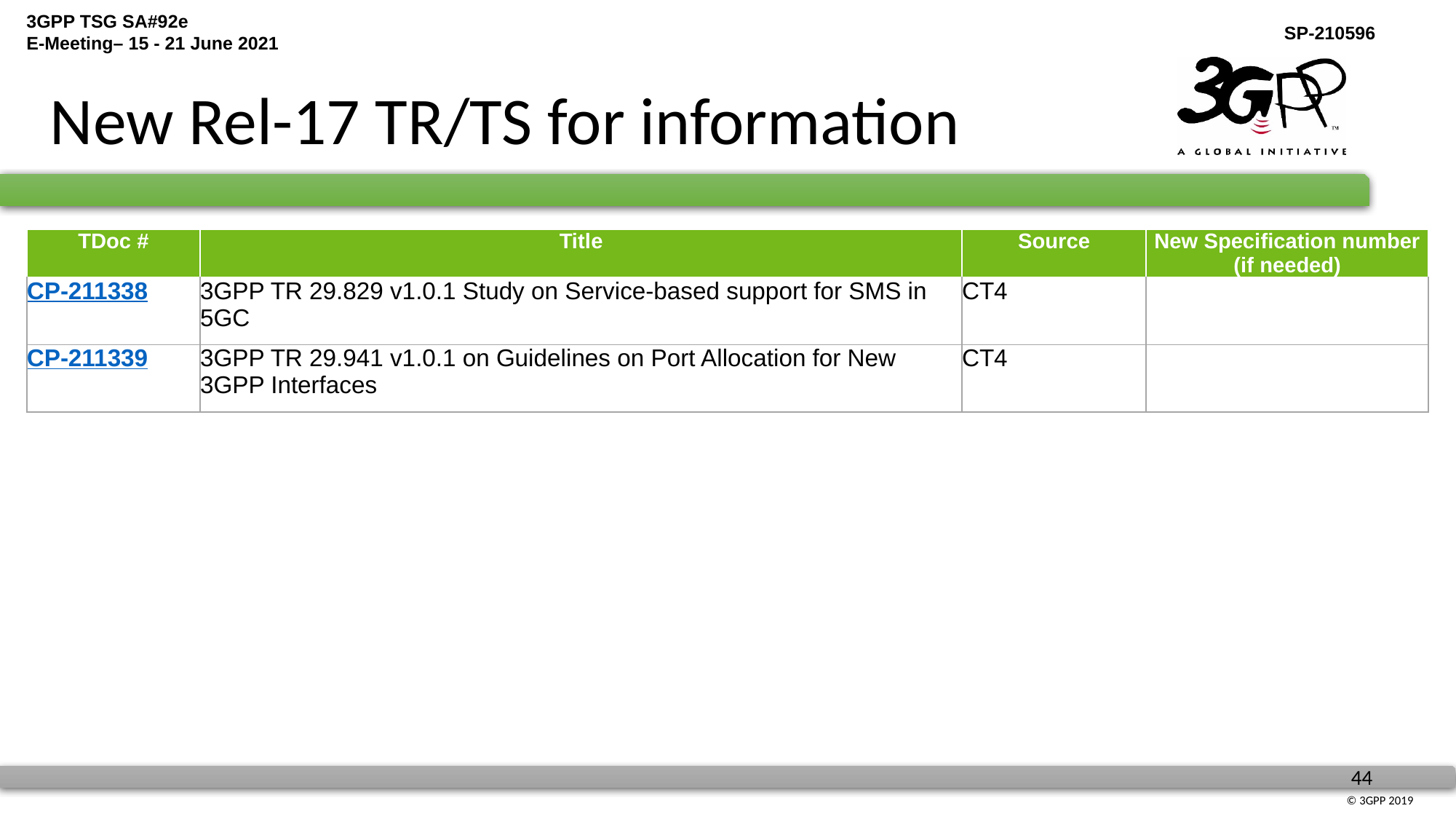

# New Rel-17 TR/TS for information
| TDoc # | Title | Source | New Specification number (if needed) |
| --- | --- | --- | --- |
| CP-211338 | 3GPP TR 29.829 v1.0.1 Study on Service-based support for SMS in 5GC | CT4 |  |
| CP-211339 | 3GPP TR 29.941 v1.0.1 on Guidelines on Port Allocation for New 3GPP Interfaces | CT4 |  |